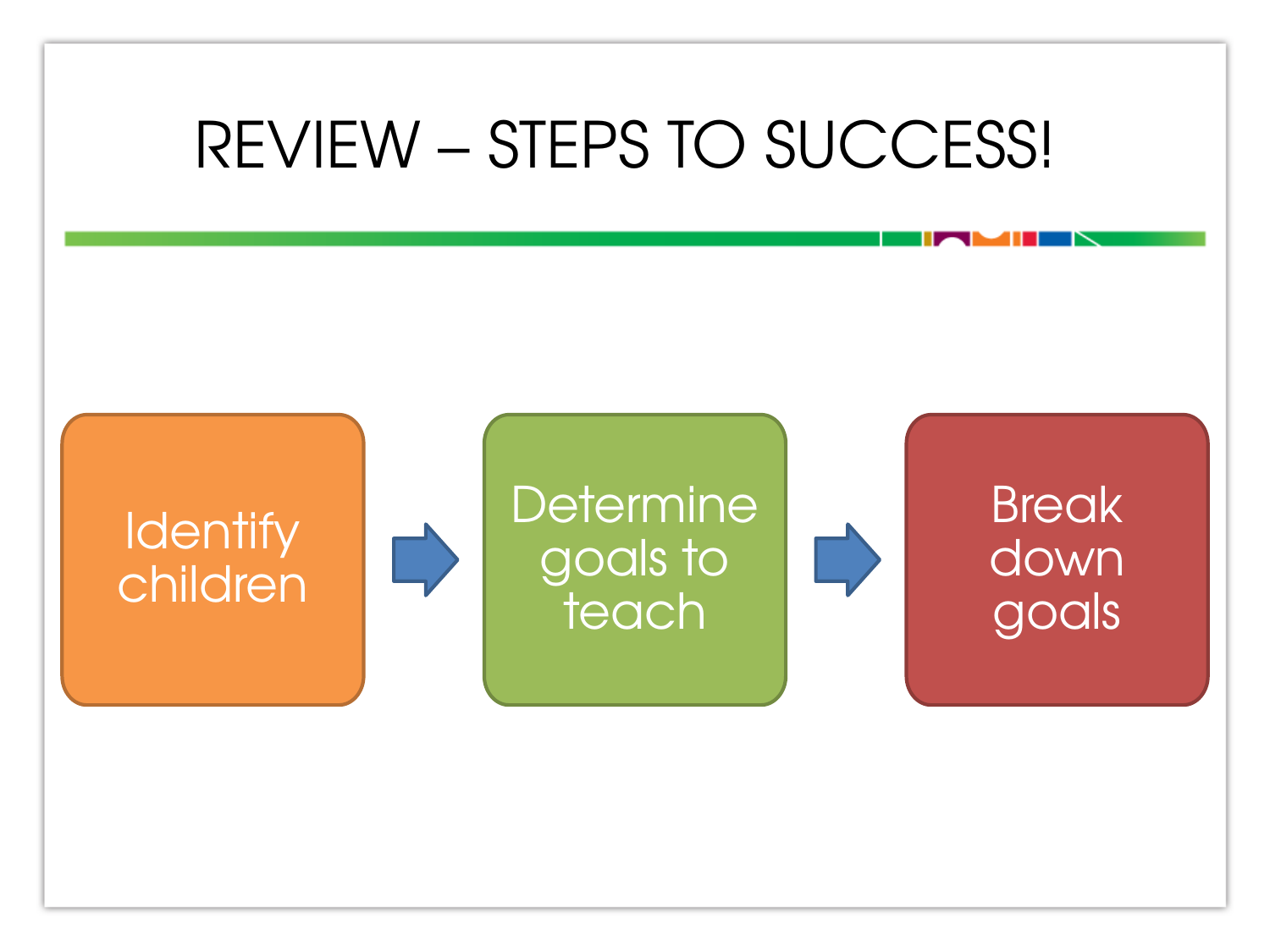

# REVIEW – Steps to Success!
Identify children
Determine goals to teach
Break down goals